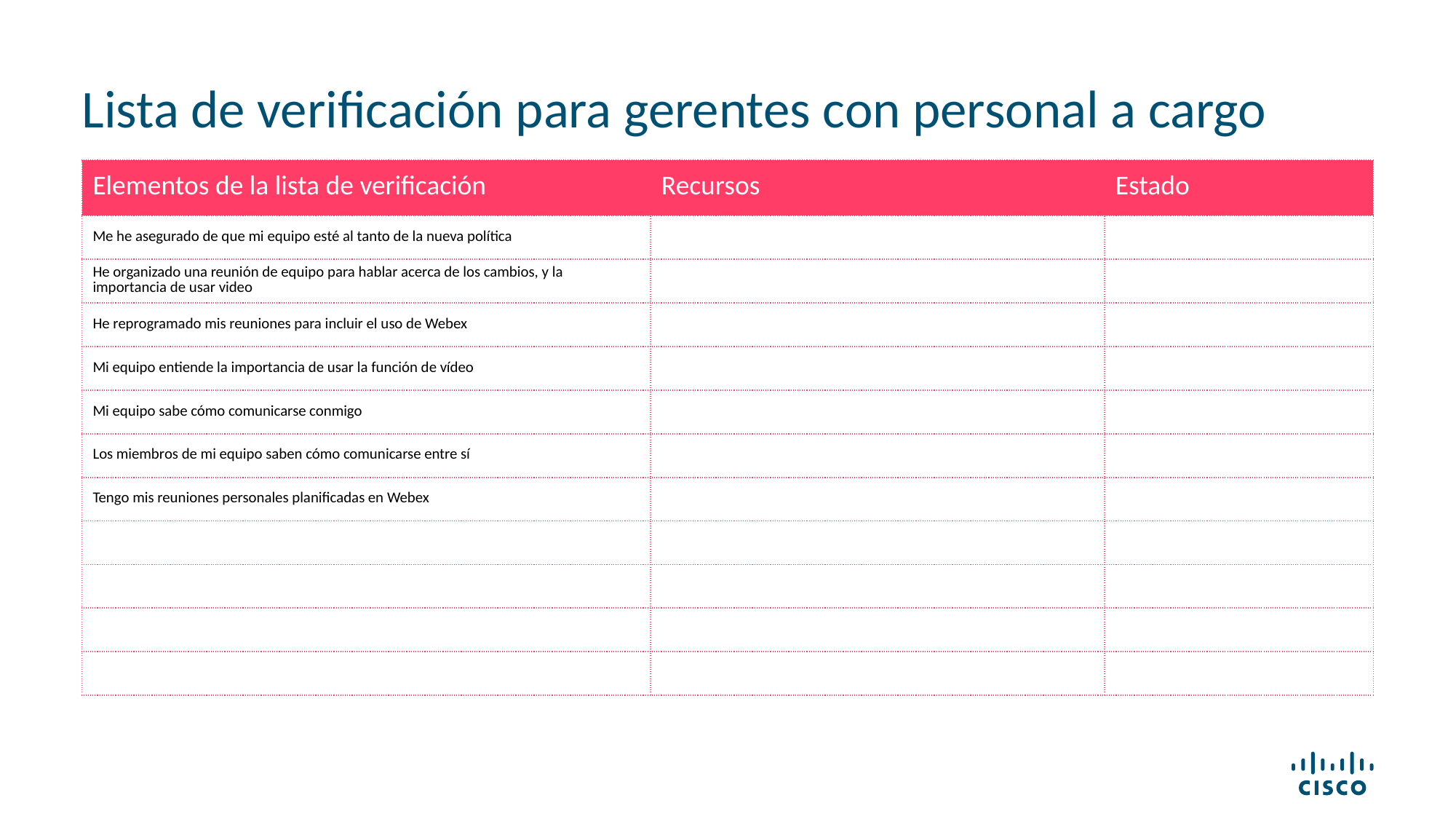

# Lista de verificación para gerentes con personal a cargo
| Elementos de la lista de verificación | Recursos | Estado |
| --- | --- | --- |
| Me he asegurado de que mi equipo esté al tanto de la nueva política |  |  |
| He organizado una reunión de equipo para hablar acerca de los cambios, y la importancia de usar video |  |  |
| He reprogramado mis reuniones para incluir el uso de Webex |  |  |
| Mi equipo entiende la importancia de usar la función de vídeo |  |  |
| Mi equipo sabe cómo comunicarse conmigo |  |  |
| Los miembros de mi equipo saben cómo comunicarse entre sí |  |  |
| Tengo mis reuniones personales planificadas en Webex |  |  |
|  |  |  |
|  |  |  |
|  |  |  |
|  |  |  |